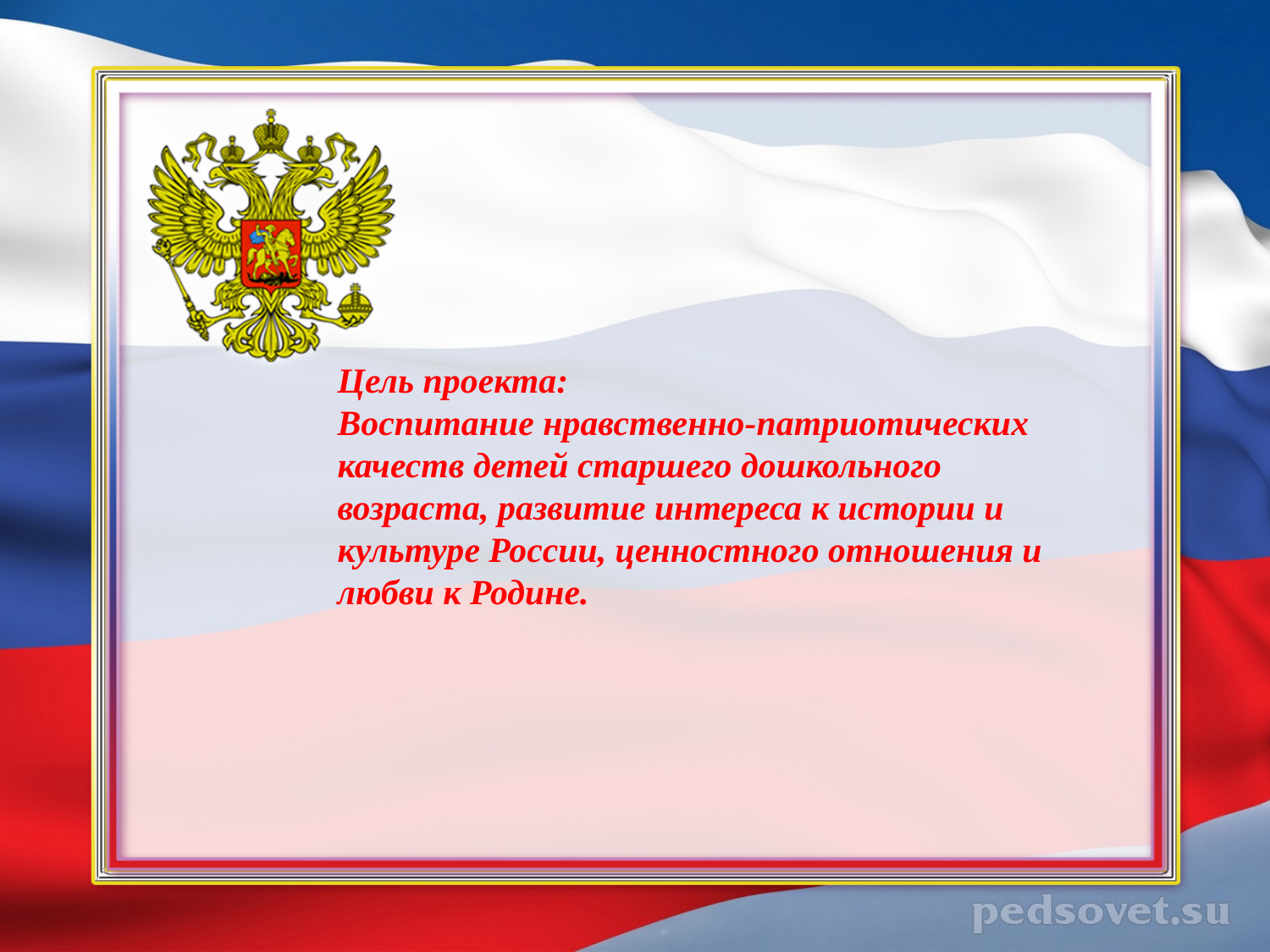

Цель проекта:
Воспитание нравственно-патриотических качеств детей старшего дошкольного возраста, развитие интереса к истории и культуре России, ценностного отношения и любви к Родине.